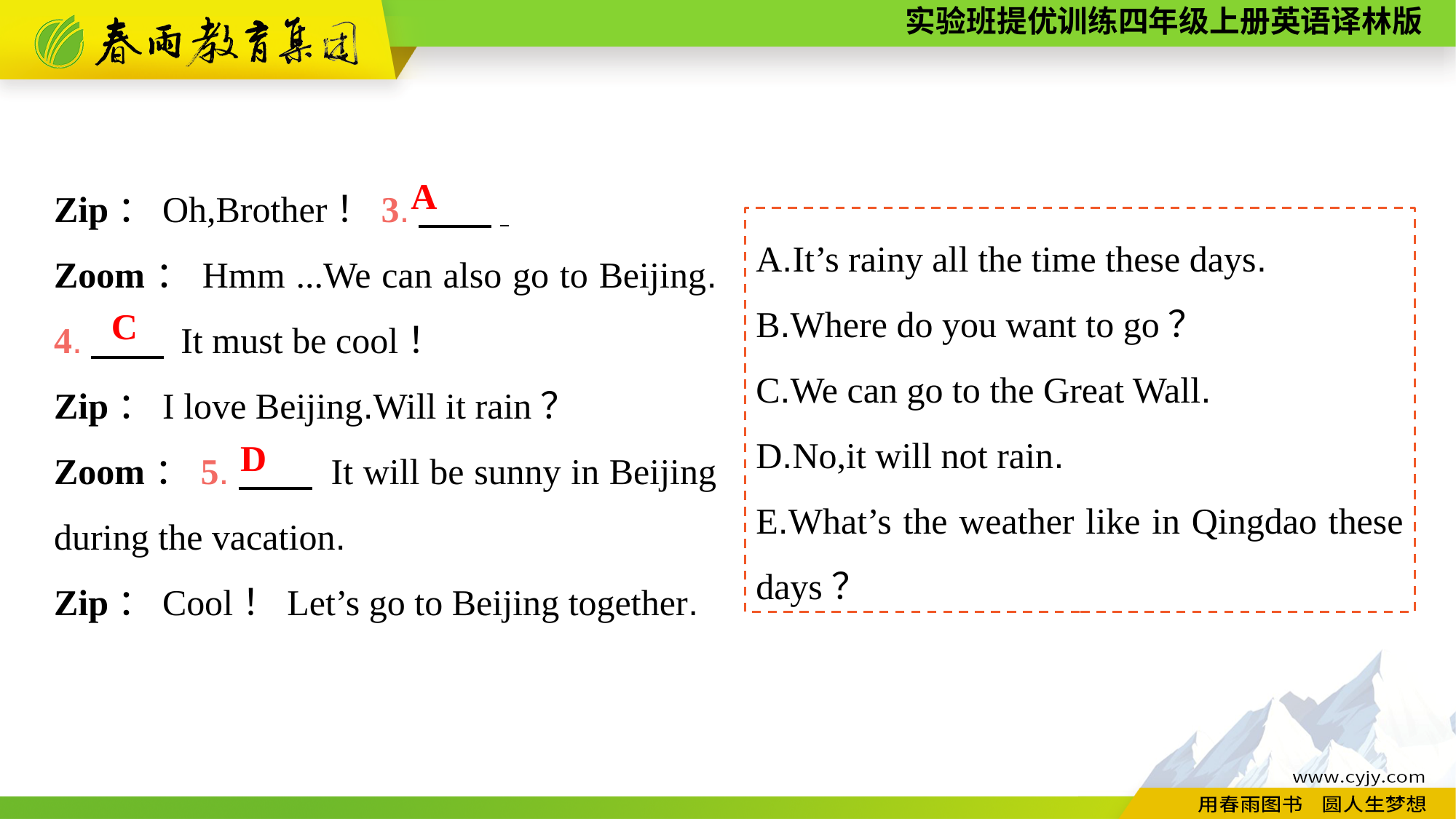

Zip：Oh,Brother！3.　　.
Zoom：Hmm ...We can also go to Beijing. 4.　　 It must be cool！
Zip：I love Beijing.Will it rain？
Zoom：5.　　 It will be sunny in Beijing during the vacation.
Zip：Cool！Let’s go to Beijing together.
A
A.It’s rainy all the time these days.
B.Where do you want to go？
C.We can go to the Great Wall.
D.No,it will not rain.
E.What’s the weather like in Qingdao these days？
C
D